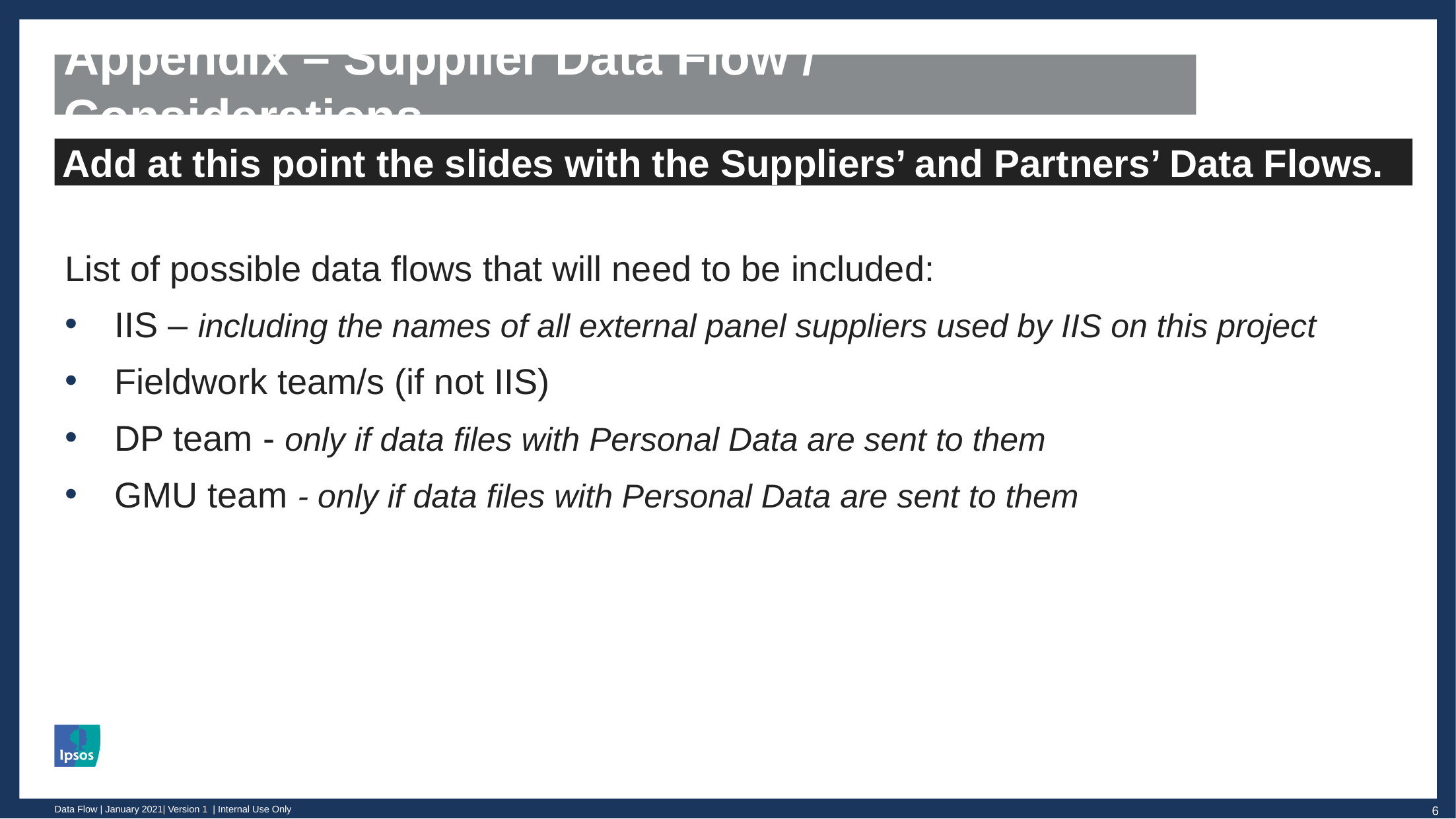

# Appendix – Supplier Data Flow / Considerations
Add at this point the slides with the Suppliers’ and Partners’ Data Flows.
List of possible data flows that will need to be included:
IIS – including the names of all external panel suppliers used by IIS on this project
Fieldwork team/s (if not IIS)
DP team - only if data files with Personal Data are sent to them
GMU team - only if data files with Personal Data are sent to them